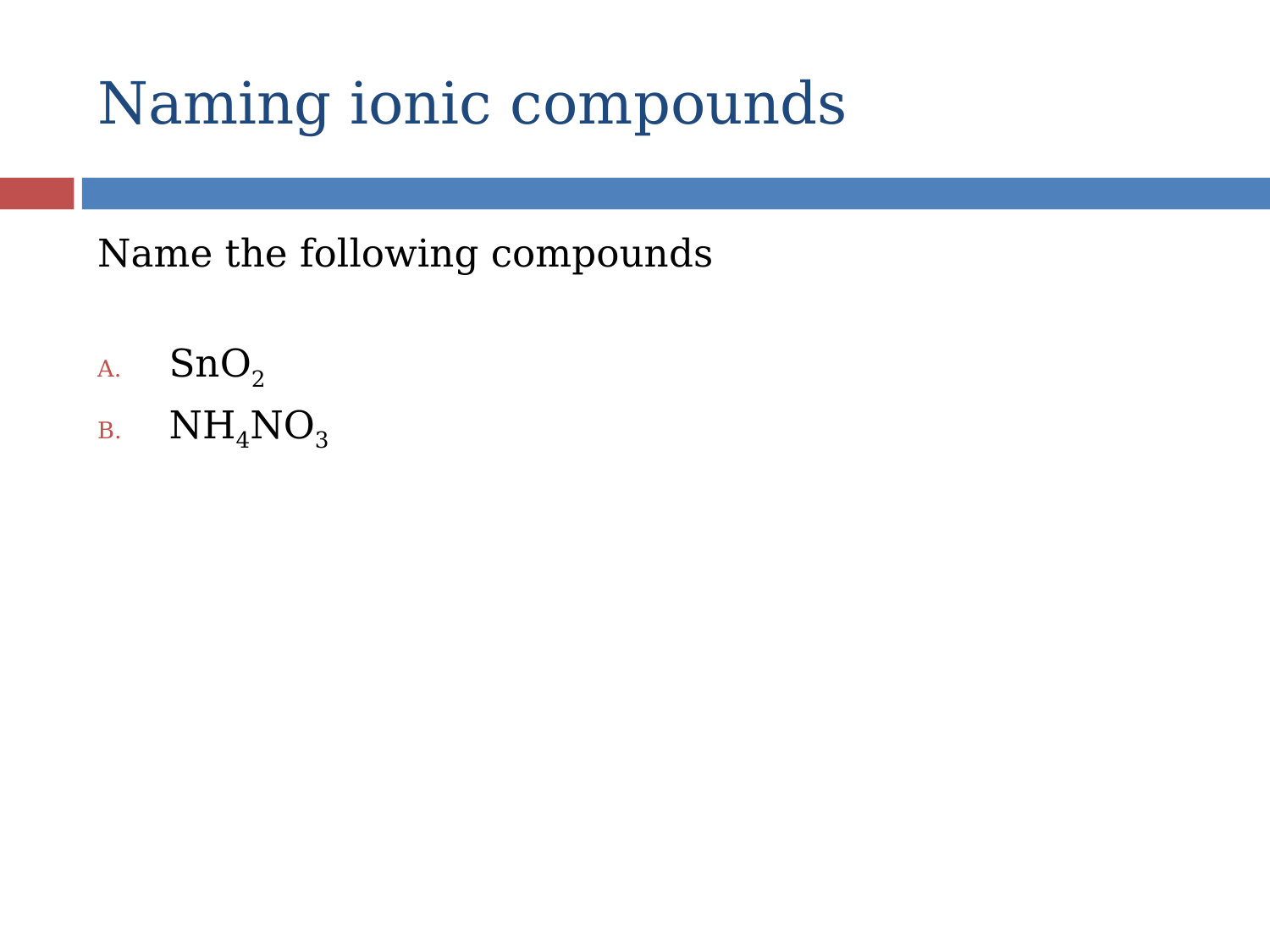

# Naming ionic compounds
Name the following compounds

SnO2
NH4NO3